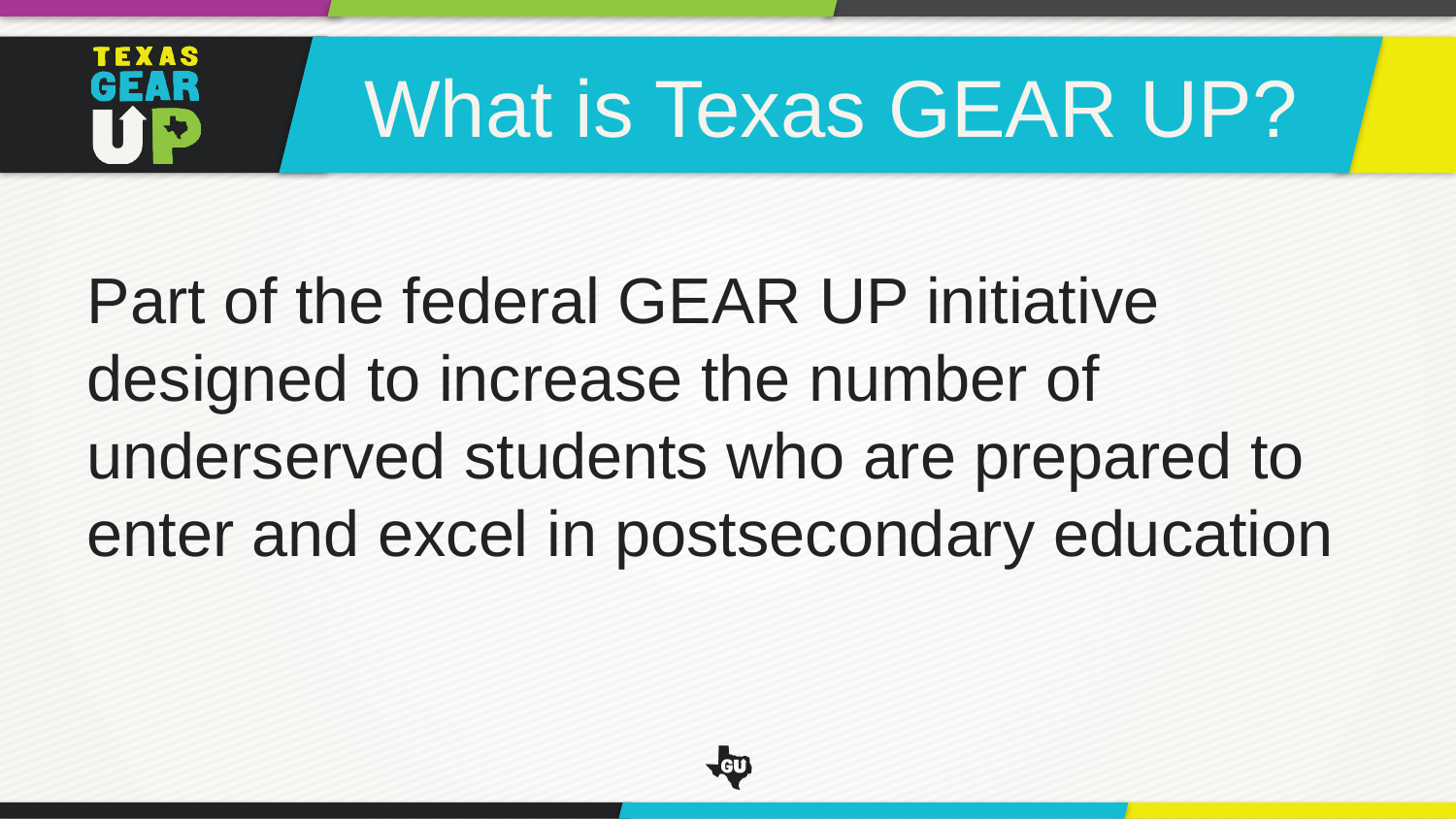

What is Texas GEAR UP?
Part of the federal GEAR UP initiative designed to increase the number of underserved students who are prepared to enter and excel in postsecondary education